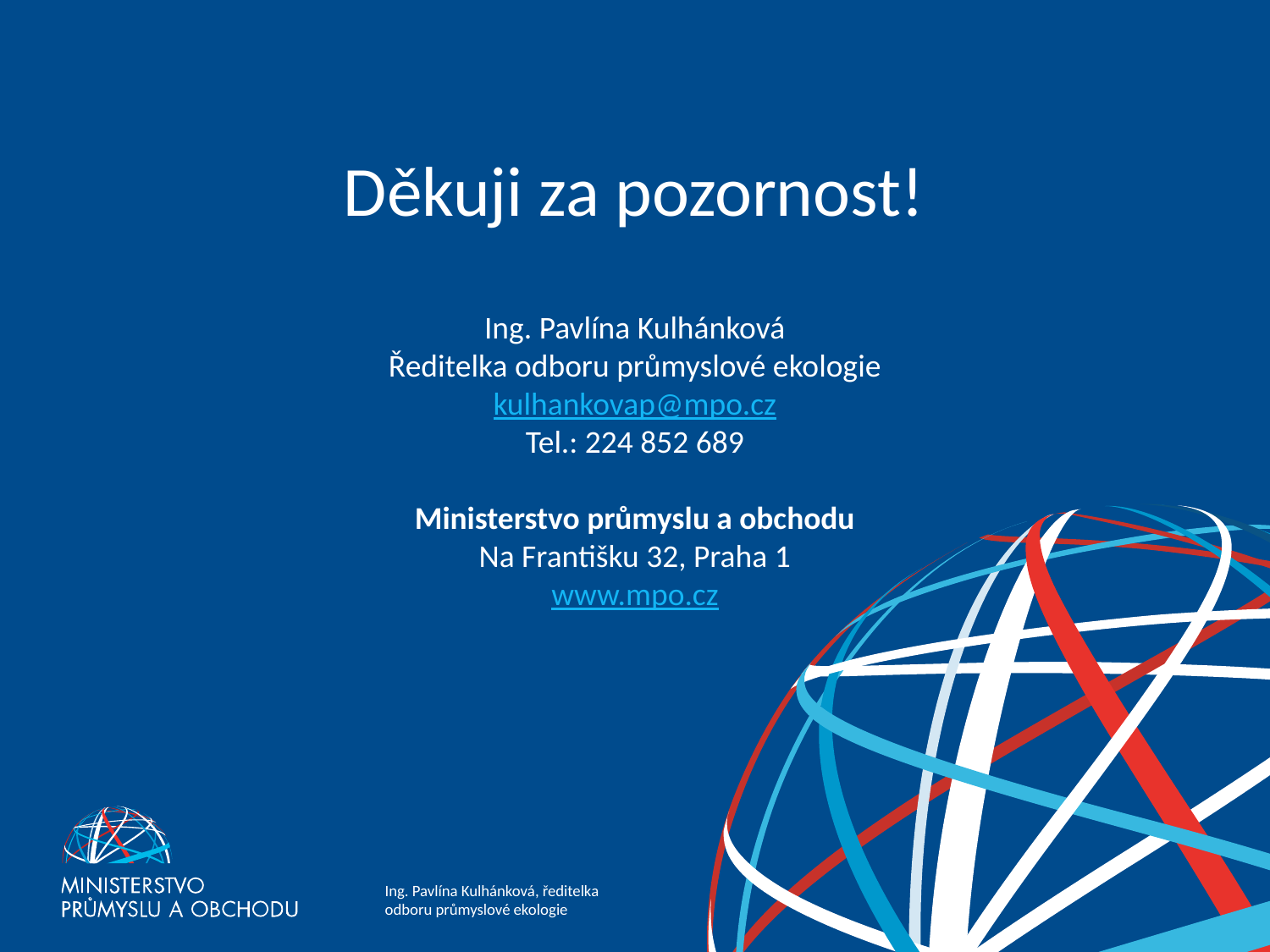

# Děkuji za pozornost!
Ing. Pavlína Kulhánková
Ředitelka odboru průmyslové ekologie
kulhankovap@mpo.cz
Tel.: 224 852 689

Ministerstvo průmyslu a obchodu
Na Františku 32, Praha 1
www.mpo.cz